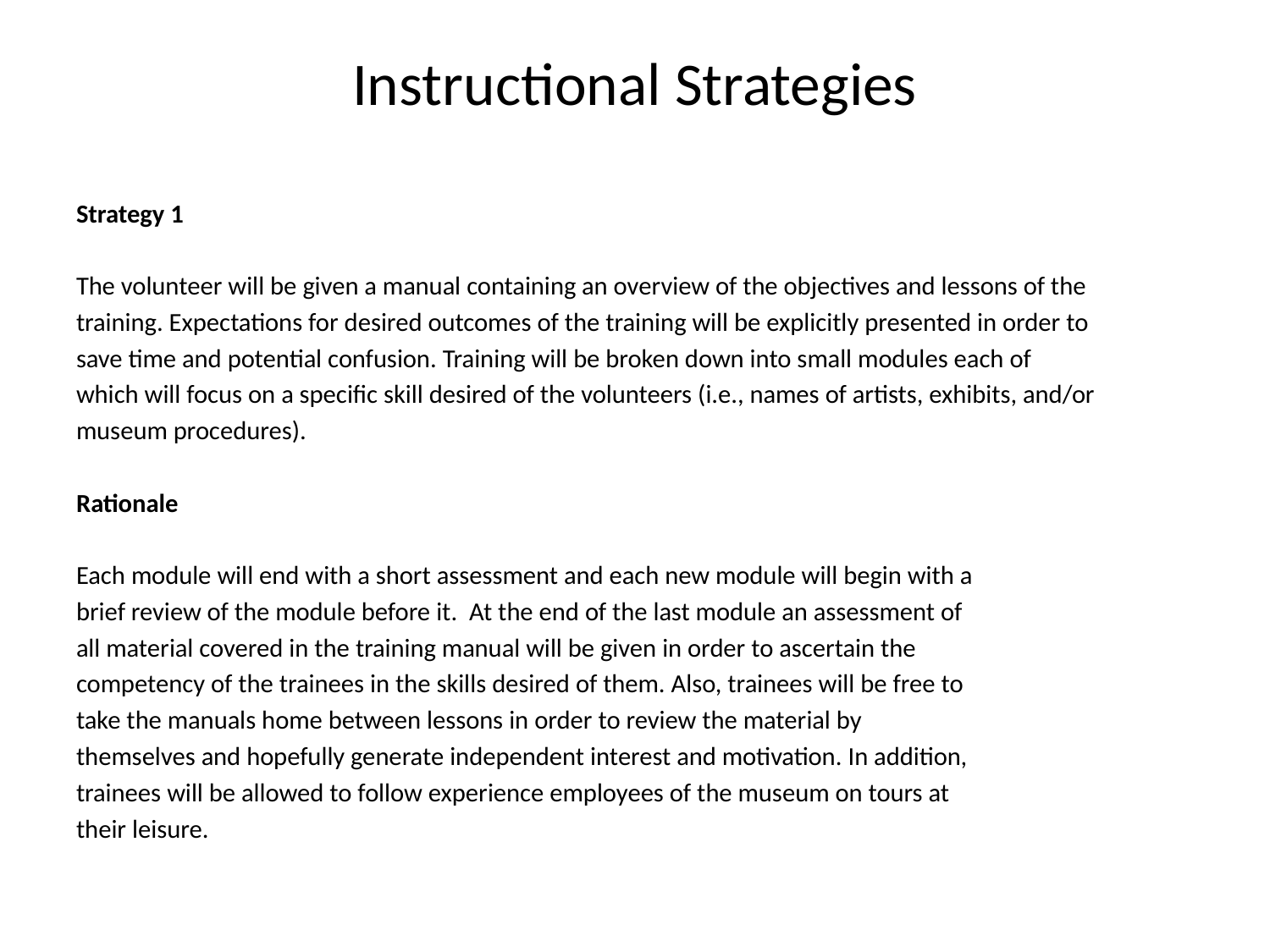

# Instructional Strategies
Strategy 1

The volunteer will be given a manual containing an overview of the objectives and lessons of the
training. Expectations for desired outcomes of the training will be explicitly presented in order to
save time and potential confusion. Training will be broken down into small modules each of
which will focus on a specific skill desired of the volunteers (i.e., names of artists, exhibits, and/or
museum procedures).

Rationale

Each module will end with a short assessment and each new module will begin with a
brief review of the module before it.  At the end of the last module an assessment of
all material covered in the training manual will be given in order to ascertain the
competency of the trainees in the skills desired of them. Also, trainees will be free to
take the manuals home between lessons in order to review the material by
themselves and hopefully generate independent interest and motivation. In addition,
trainees will be allowed to follow experience employees of the museum on tours at
their leisure.